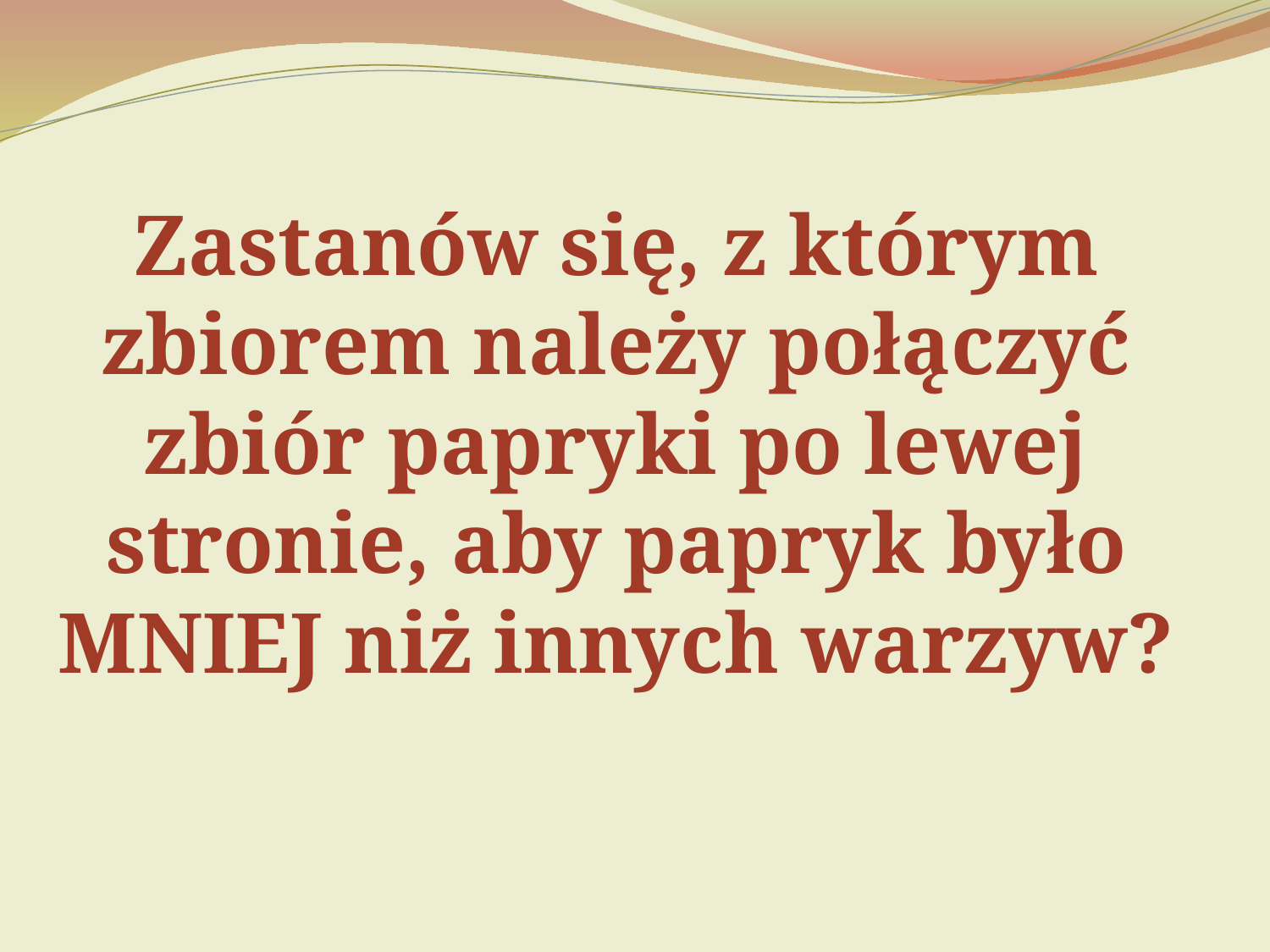

Zastanów się, z którym zbiorem należy połączyć zbiór papryki po lewej stronie, aby papryk było MNIEJ niż innych warzyw?